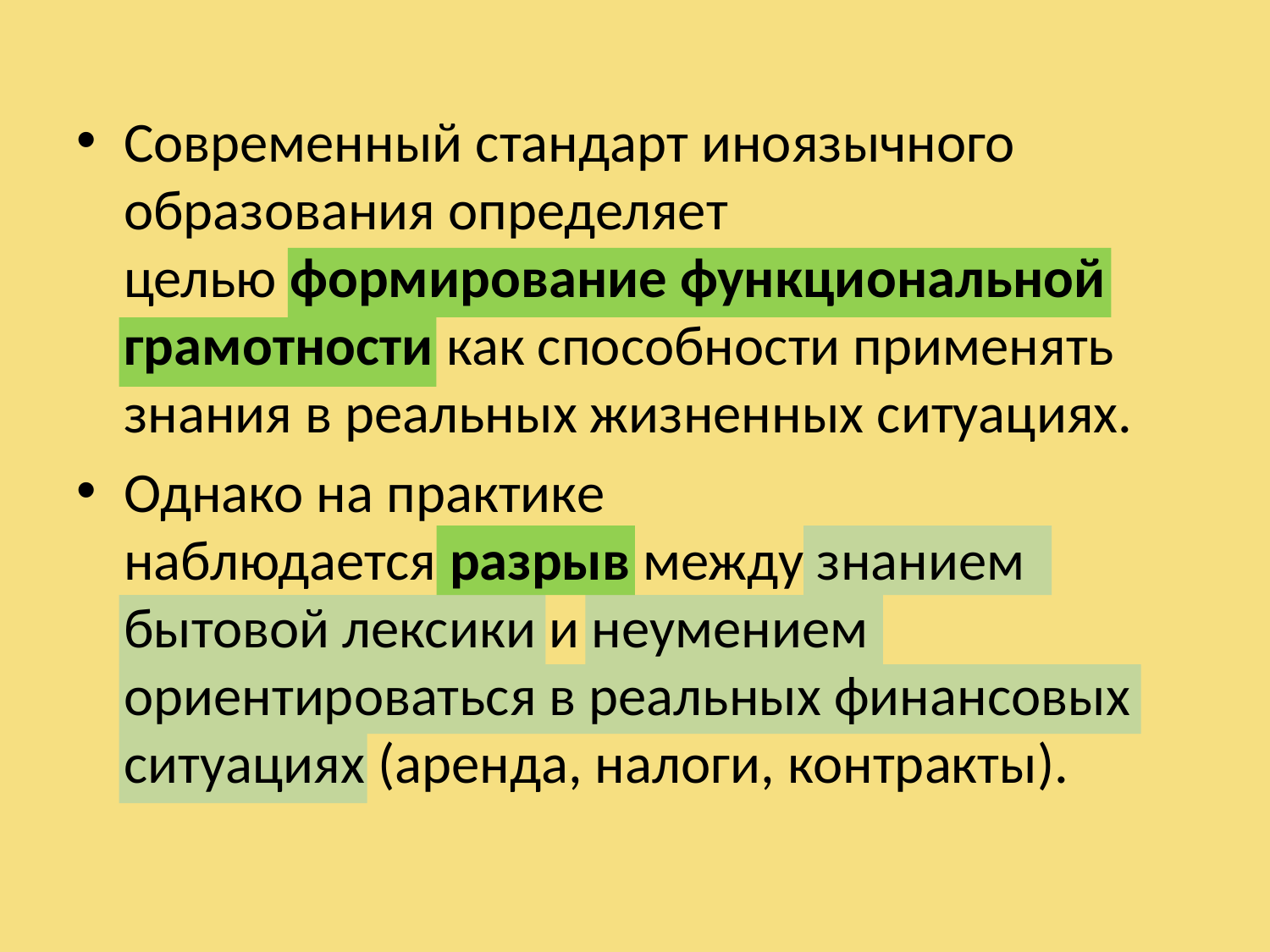

Современный стандарт иноязычного образования определяет целью формирование функциональной грамотности как способности применять знания в реальных жизненных ситуациях.
Однако на практике наблюдается разрыв между знанием бытовой лексики и неумением ориентироваться в реальных финансовых ситуациях (аренда, налоги, контракты).